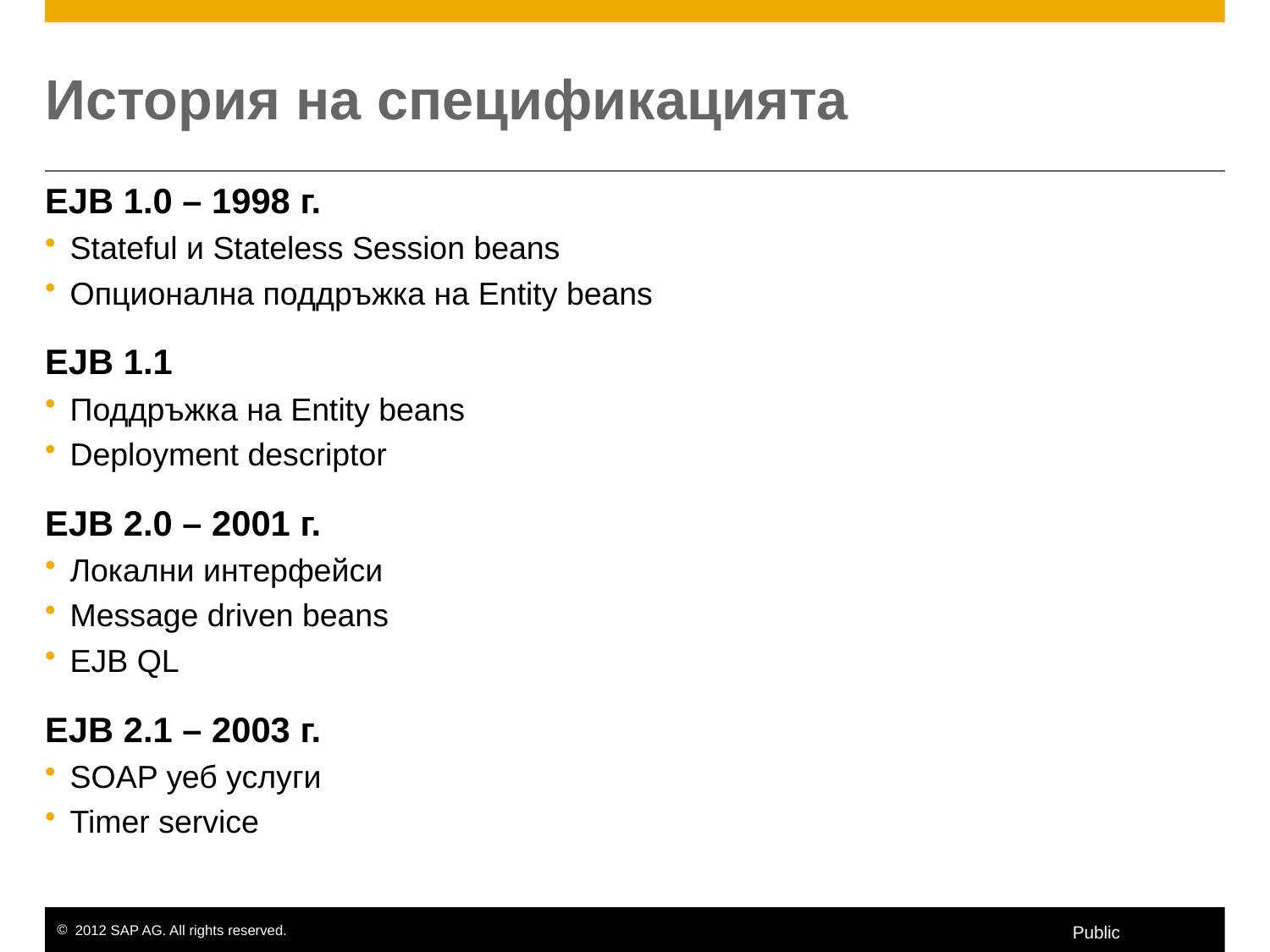

# История на спецификацията
EJB 1.0 – 1998 г.
Stateful и Stateless Session beans
Опционална поддръжка на Entity beans
EJB 1.1
Поддръжка на Entity beans
Deployment descriptor
EJB 2.0 – 2001 г.
Локални интерфейси
Message driven beans
EJB QL
EJB 2.1 – 2003 г.
SOAP уеб услуги
Timer service